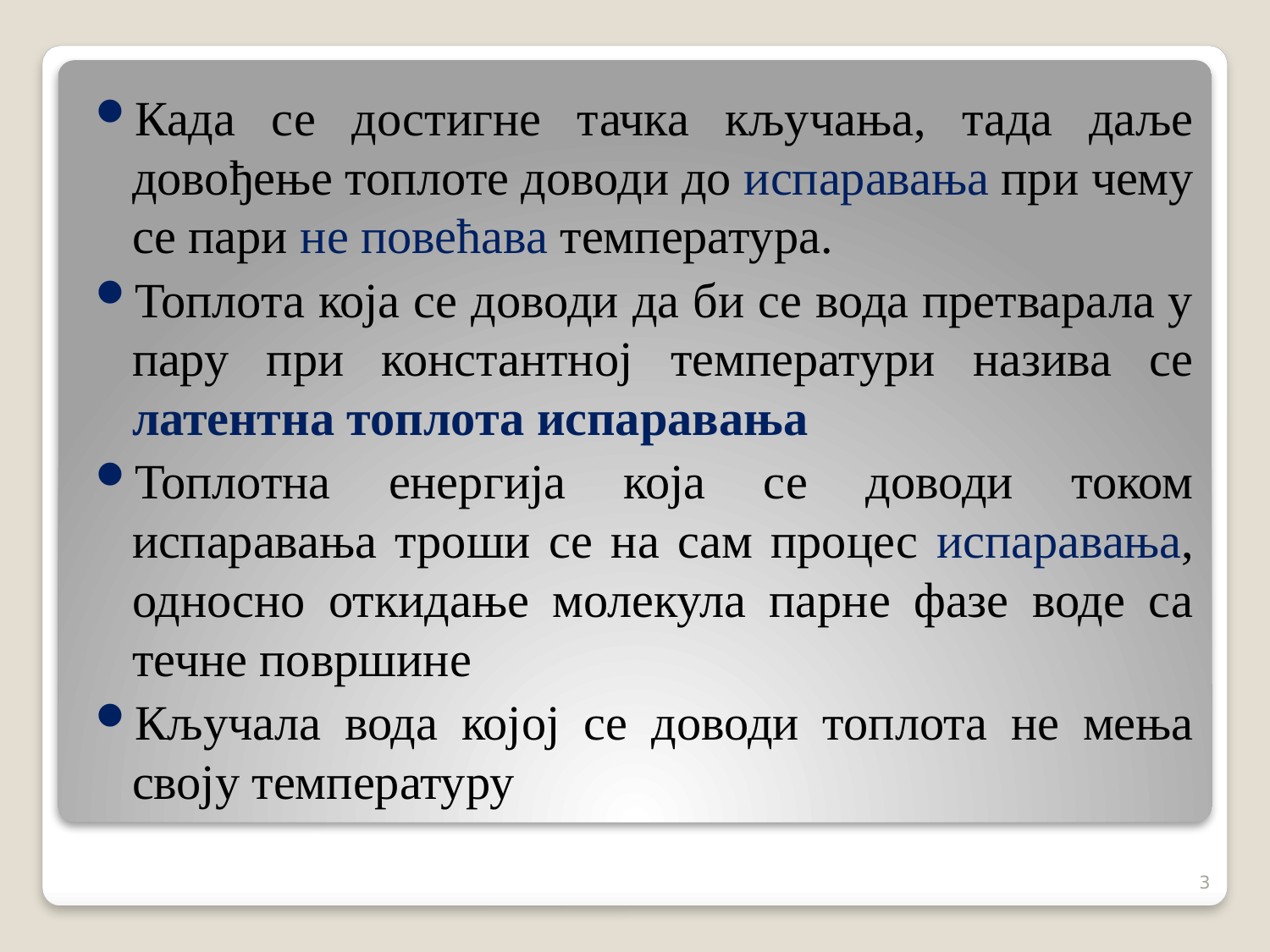

Када се достигне тачка кључања, тада даље довођење топлоте доводи до испаравања при чему се пари не повећава температура.
Топлота која се доводи да би се вода претварала у пару при константној температури назива се латентна топлота испаравања
Топлотна енергија која се доводи током испаравања троши се на сам процес испаравања, односно откидање молекула парне фазе воде са течне површине
Кључала вода којој се доводи топлота не мења своју температуру

3